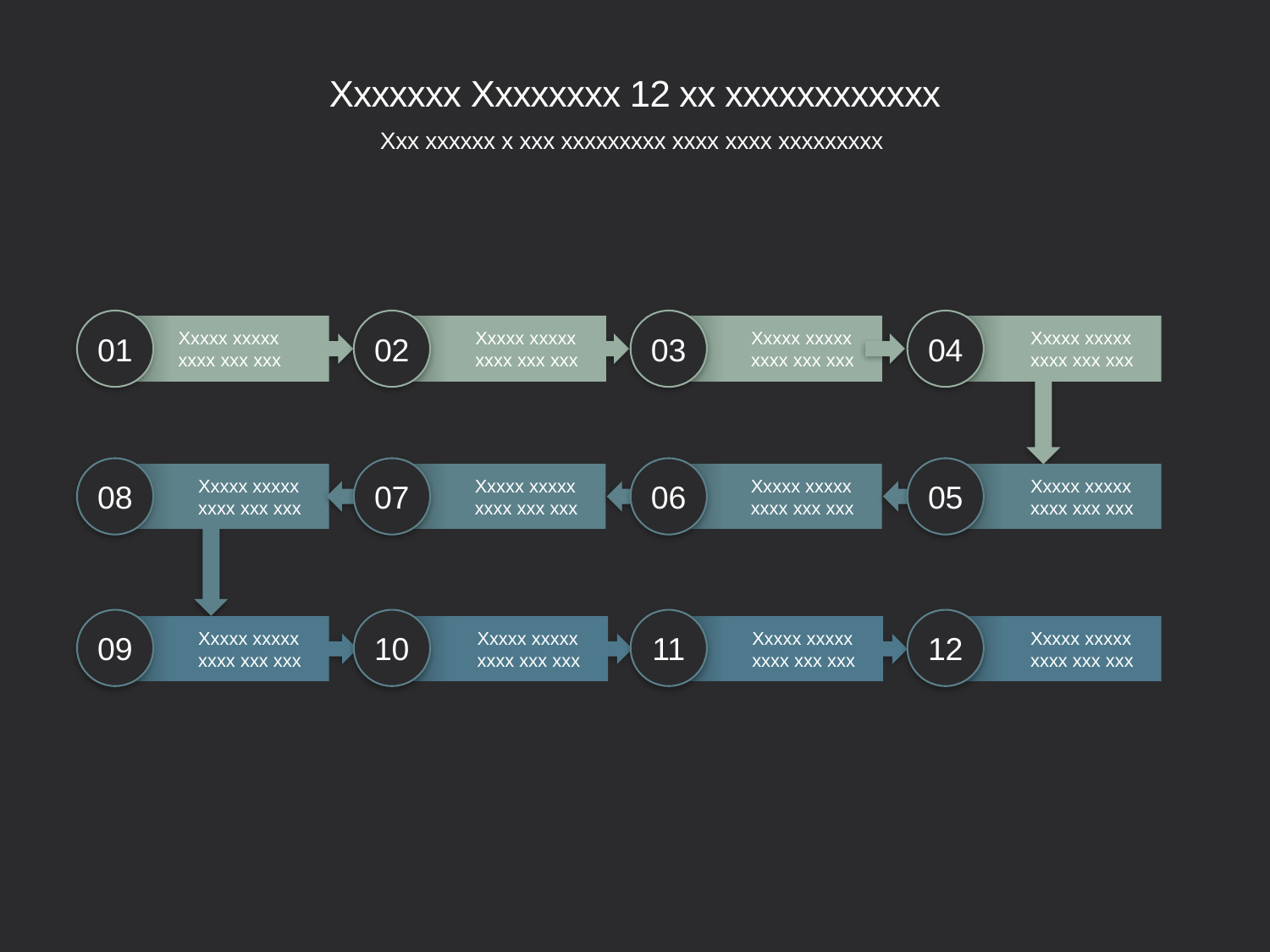

# Xxxxxxx Xxxxxxxx 12 xx xxxxxxxxxxxx
Xxx xxxxxx x xxx xxxxxxxxx xxxx xxxx xxxxxxxxx
01
02
03
04
Xxxxx xxxxx xxxx xxx xxx
Xxxxx xxxxx xxxx xxx xxx
Xxxxx xxxxx xxxx xxx xxx
Xxxxx xxxxx xxxx xxx xxx

08
07
06
05
Xxxxx xxxxx xxxx xxx xxx
Xxxxx xxxxx xxxx xxx xxx
Xxxxx xxxxx xxxx xxx xxx
Xxxxx xxxxx xxxx xxx xxx

09
10
11
12
Xxxxx xxxxx xxxx xxx xxx
Xxxxx xxxxx xxxx xxx xxx
Xxxxx xxxxx xxxx xxx xxx
Xxxxx xxxxx xxxx xxx xxx